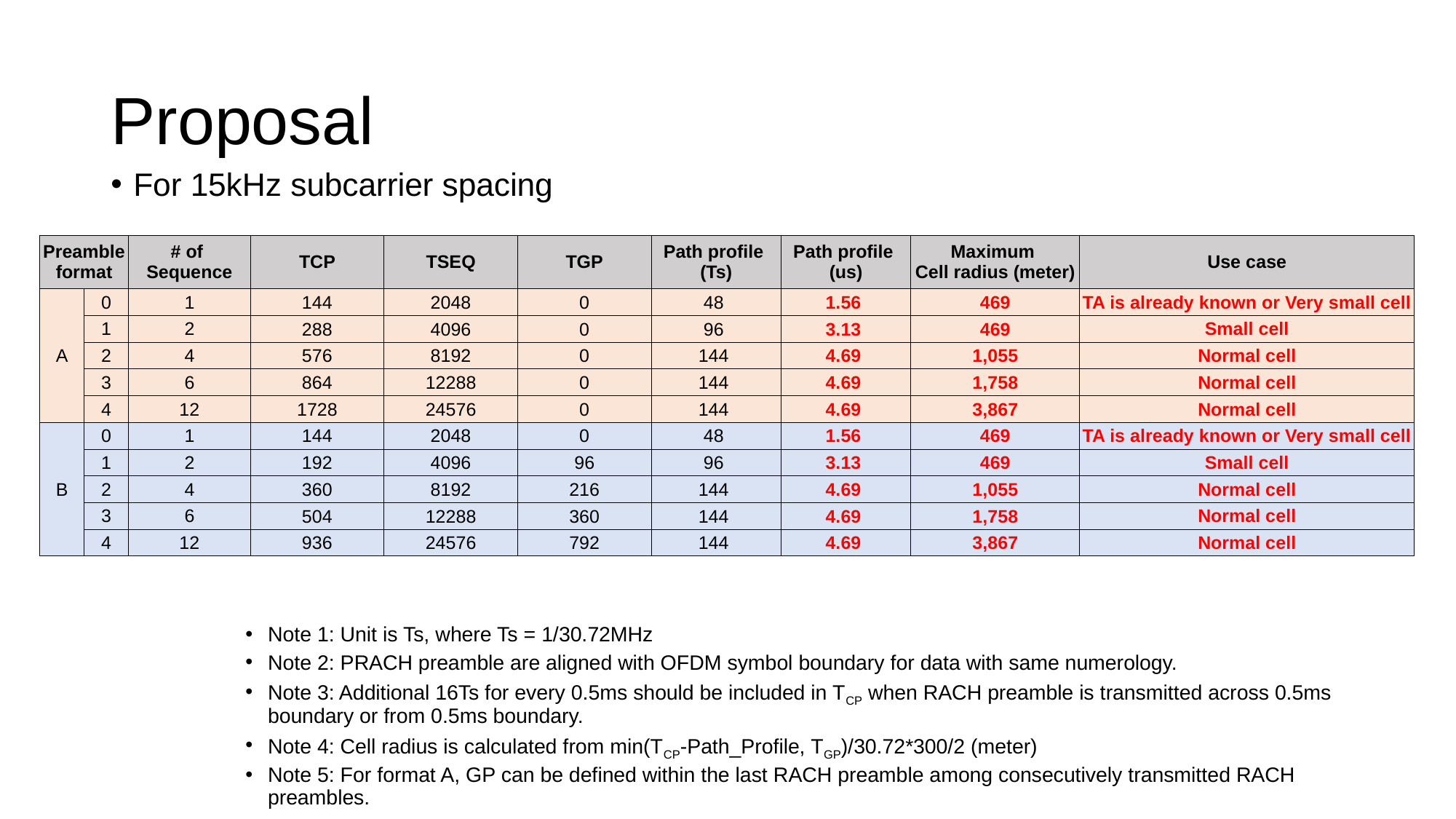

# Proposal
For 15kHz subcarrier spacing

Note 1: Unit is Ts, where Ts = 1/30.72MHz
Note 2: PRACH preamble are aligned with OFDM symbol boundary for data with same numerology.
Note 3: Additional 16Ts for every 0.5ms should be included in TCP when RACH preamble is transmitted across 0.5ms boundary or from 0.5ms boundary.
Note 4: Cell radius is calculated from min(TCP-Path_Profile, TGP)/30.72*300/2 (meter)
Note 5: For format A, GP can be defined within the last RACH preamble among consecutively transmitted RACH preambles.

| Preamble format |  | # of Sequence | TCP | TSEQ | TGP | Path profile (Ts) | Path profile (us) | Maximum Cell radius (meter) | Use case |
| --- | --- | --- | --- | --- | --- | --- | --- | --- | --- |
| A | 0 | 1 | 144 | 2048 | 0 | 48 | 1.56 | 469 | TA is already known or Very small cell |
|  | 1 | 2 | 288 | 4096 | 0 | 96 | 3.13 | 469 | Small cell |
|  | 2 | 4 | 576 | 8192 | 0 | 144 | 4.69 | 1,055 | Normal cell |
|  | 3 | 6 | 864 | 12288 | 0 | 144 | 4.69 | 1,758 | Normal cell |
|  | 4 | 12 | 1728 | 24576 | 0 | 144 | 4.69 | 3,867 | Normal cell |
| B | 0 | 1 | 144 | 2048 | 0 | 48 | 1.56 | 469 | TA is already known or Very small cell |
|  | 1 | 2 | 192 | 4096 | 96 | 96 | 3.13 | 469 | Small cell |
|  | 2 | 4 | 360 | 8192 | 216 | 144 | 4.69 | 1,055 | Normal cell |
|  | 3 | 6 | 504 | 12288 | 360 | 144 | 4.69 | 1,758 | Normal cell |
|  | 4 | 12 | 936 | 24576 | 792 | 144 | 4.69 | 3,867 | Normal cell |